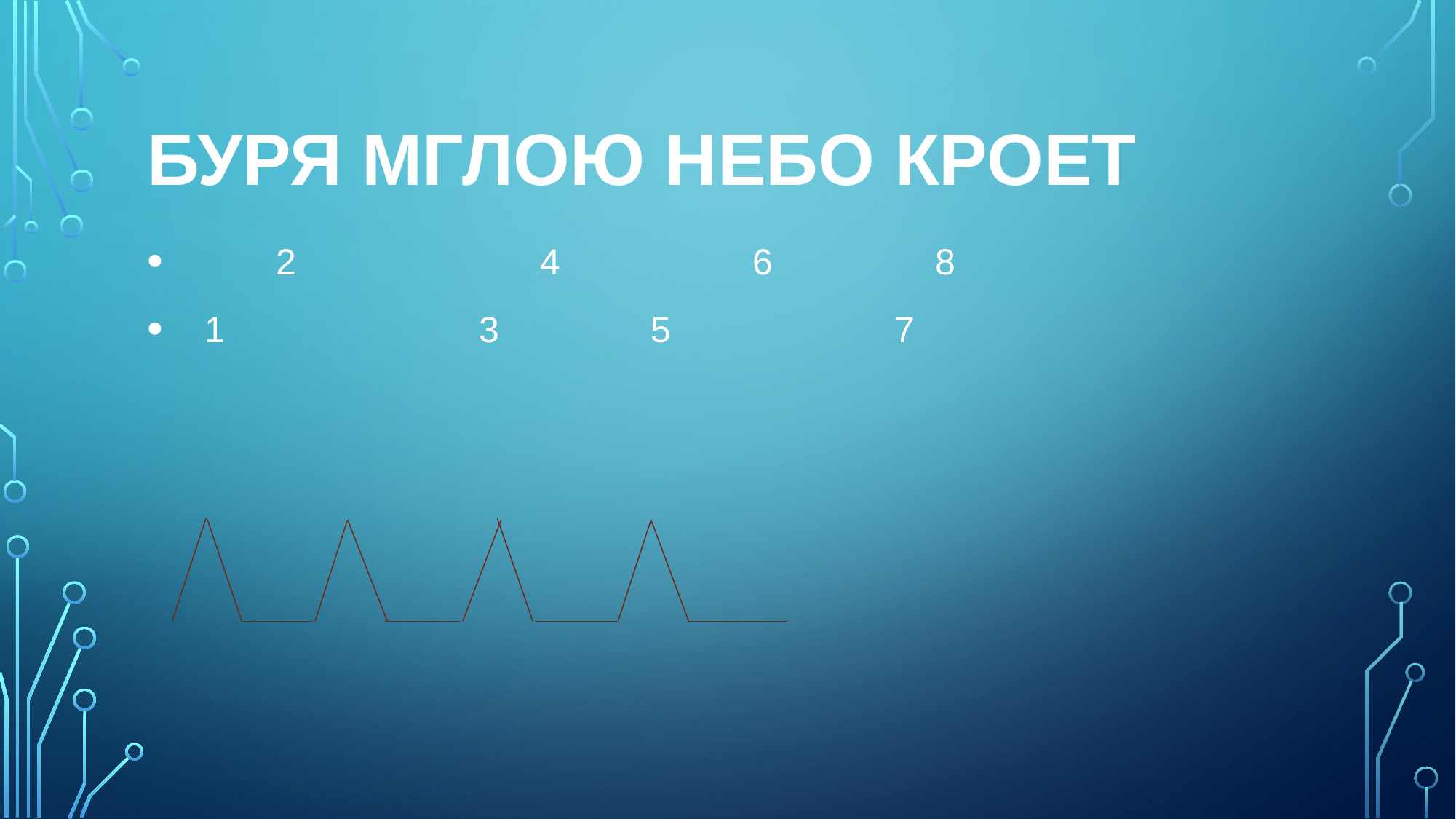

# Буря мглою небо кроет
          2                        4                   6                8
   1                         3               5                      7